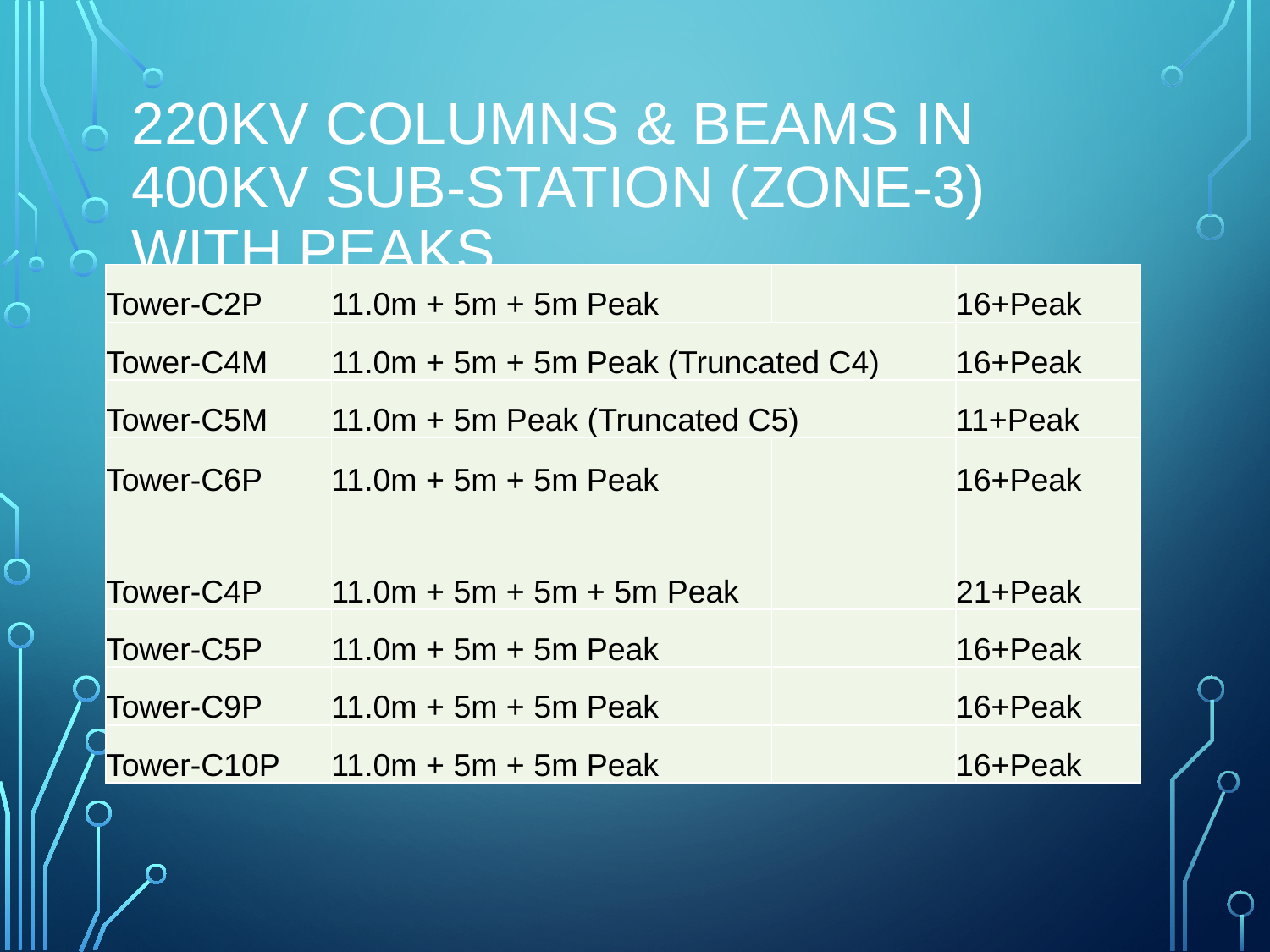

# 220kV Columns & Beams in 400kV Sub-station (Zone-3) with Peaks
| Tower-C2P | 11.0m + 5m + 5m Peak |  | 16+Peak |
| --- | --- | --- | --- |
| Tower-C4M | 11.0m + 5m + 5m Peak (Truncated C4) |  | 16+Peak |
| Tower-C5M | 11.0m + 5m Peak (Truncated C5) |  | 11+Peak |
| Tower-C6P | 11.0m + 5m + 5m Peak |  | 16+Peak |
| Tower-C4P | 11.0m + 5m + 5m + 5m Peak |  | 21+Peak |
| Tower-C5P | 11.0m + 5m + 5m Peak |  | 16+Peak |
| Tower-C9P | 11.0m + 5m + 5m Peak |  | 16+Peak |
| Tower-C10P | 11.0m + 5m + 5m Peak |  | 16+Peak |